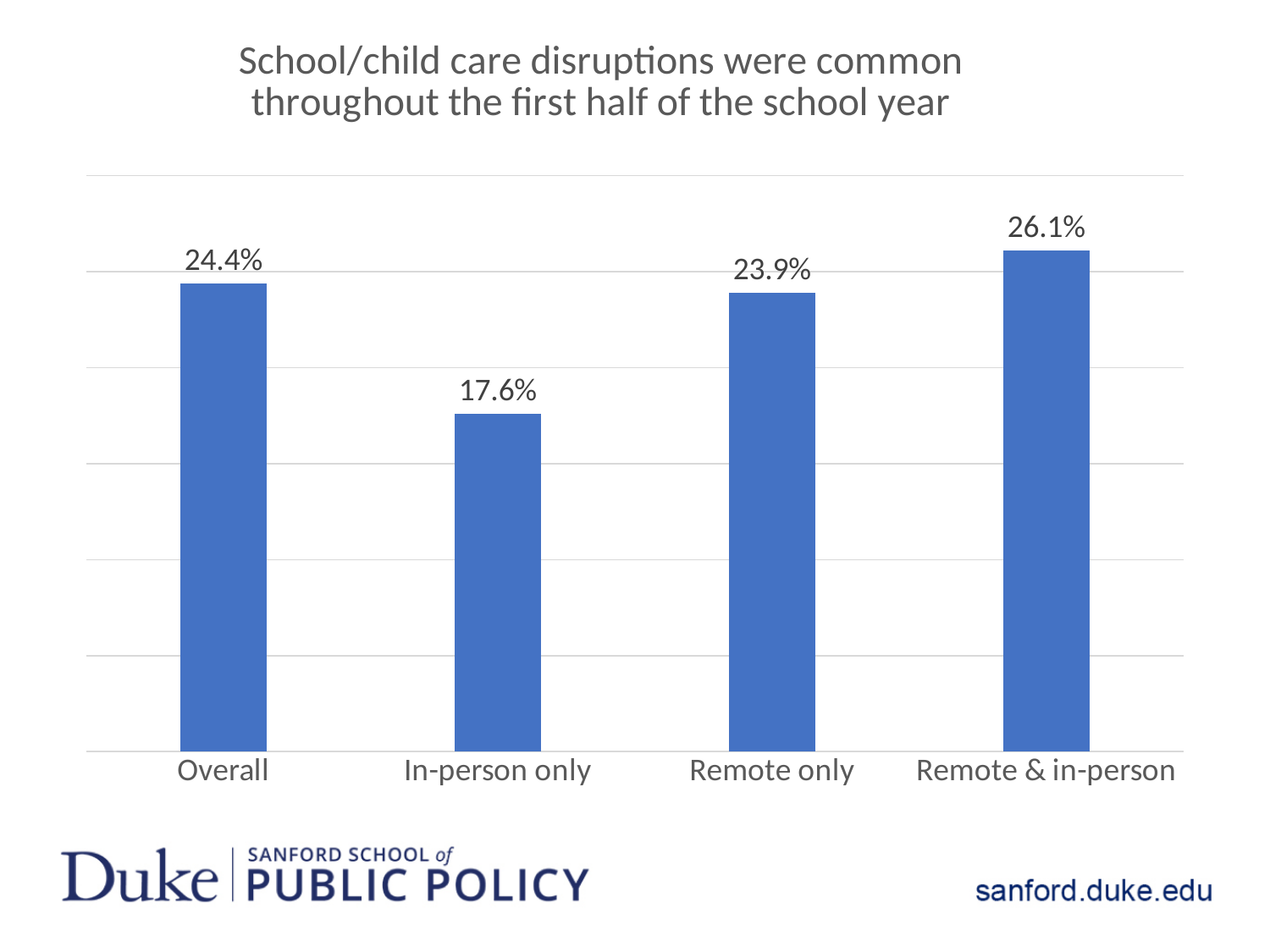

### Chart: School/child care disruptions were common throughout the first half of the school year

| Category |  |
|---|---|
| Overall | 0.244 |
| In-person only | 0.176 |
| Remote only | 0.239 |
| Remote & in-person | 0.261 |